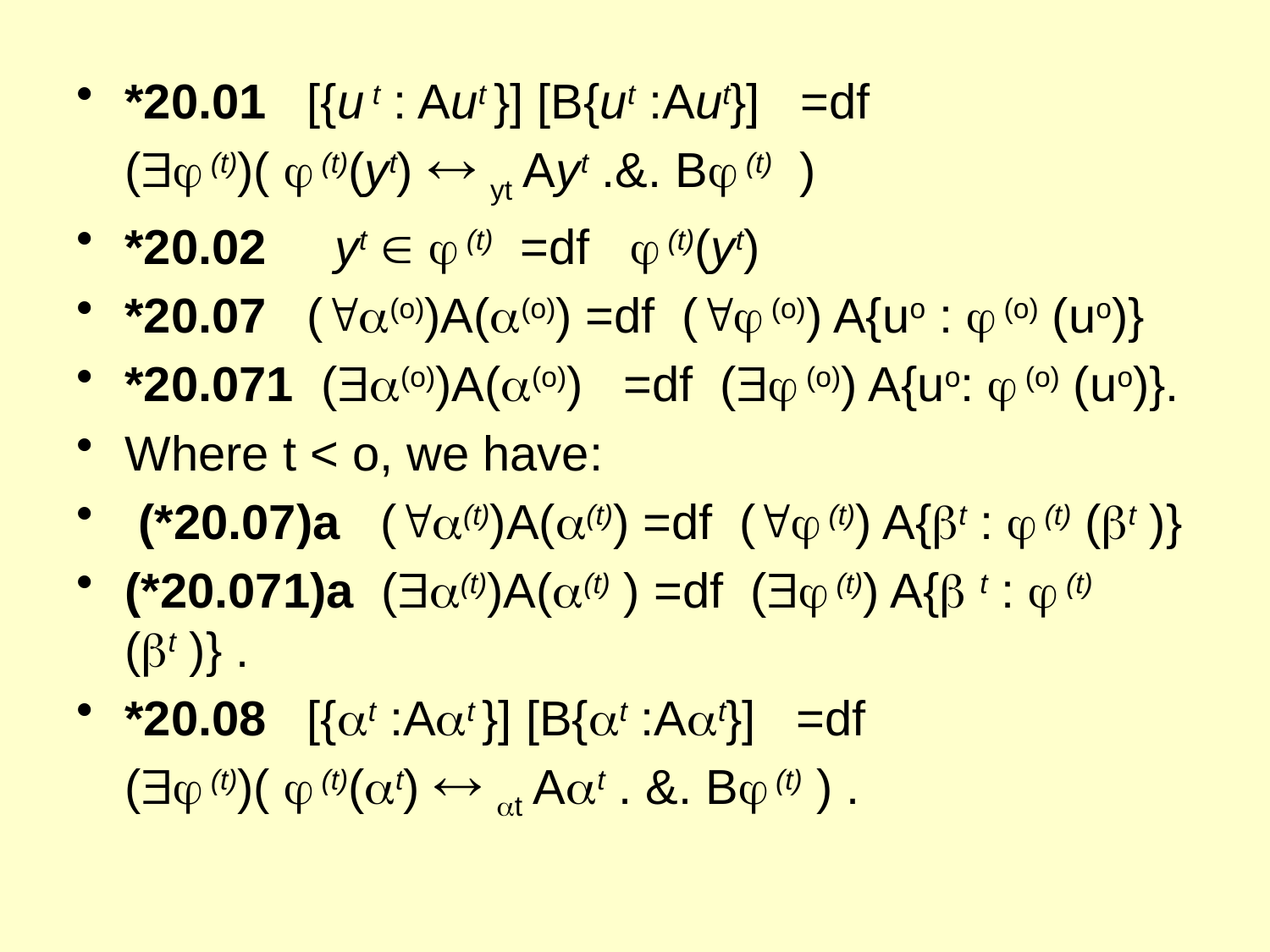

*20.01   [{u t : Aut }] [B{ut :Aut}]   =df
		(∃ϕ (t))( ϕ (t)(yt) ↔ yt Ayt .&. Bϕ (t)  )
*20.02     yt ∈ ϕ (t)  =df   ϕ (t)(yt)
*20.07   (∀α(o))A(α(o)) =df  (∀ϕ (o)) A{uo : ϕ (o) (uo)}
*20.071  (∃α(o))A(α(o))   =df  (∃ϕ (o)) A{uo: ϕ (o) (uo)}.
Where t < o, we have:
 (*20.07)a   (∀α(t))A(α(t)) =df  (∀ϕ (t)) A{βt : ϕ (t) (βt )}
(*20.071)a  (∃α(t))A(α(t) ) =df  (∃ϕ (t)) A{β t : ϕ (t) (βt )} .
*20.08   [{αt :Aαt }] [B{αt :Aαt}]   =df
				(∃ϕ (t))( ϕ (t)(αt) ↔ αt Aαt . &. Bϕ (t) ) .